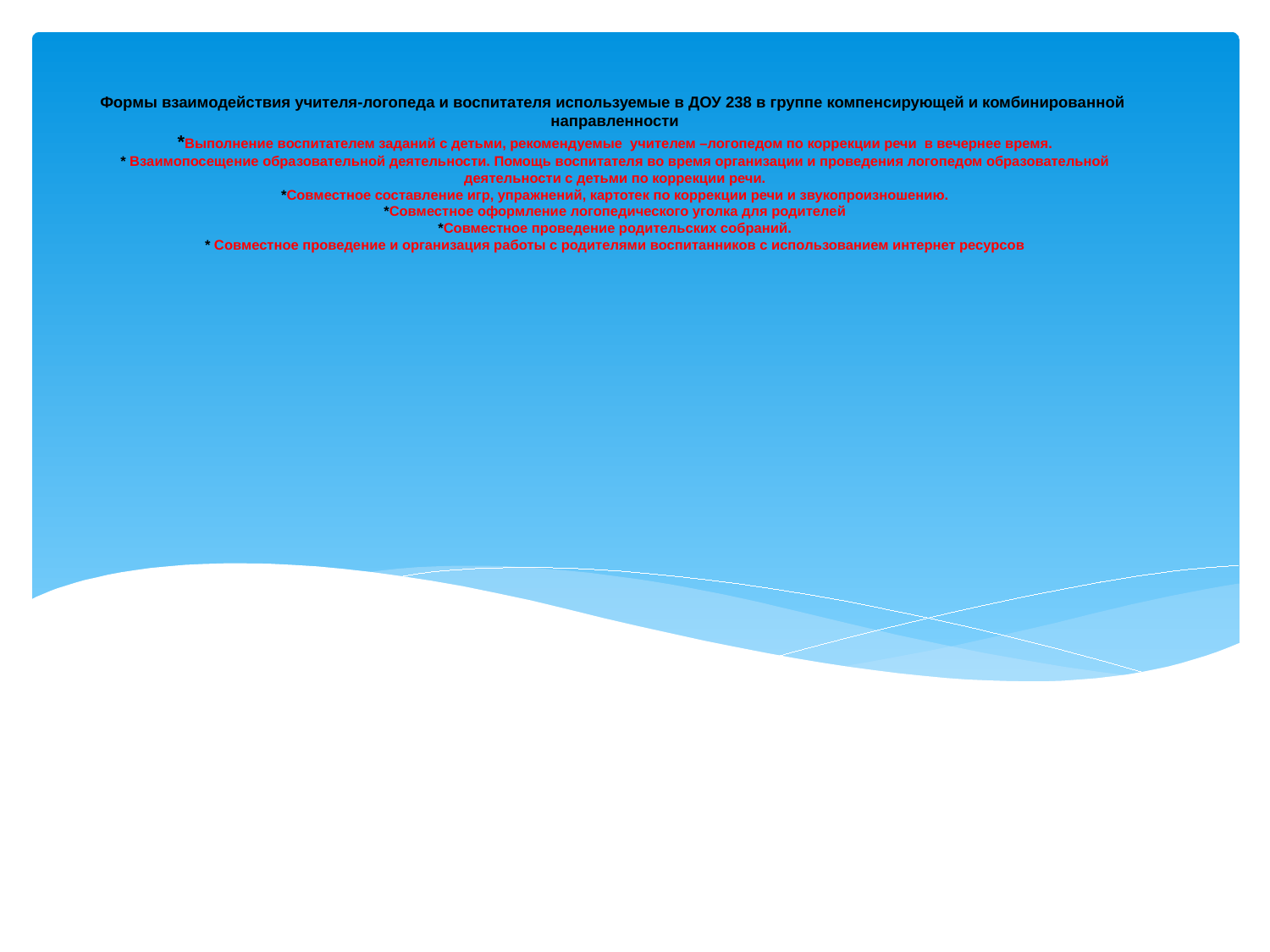

# Формы взаимодействия учителя-логопеда и воспитателя используемые в ДОУ 238 в группе компенсирующей и комбинированной  направленности *Выполнение воспитателем заданий с детьми, рекомендуемые  учителем –логопедом по коррекции речи  в вечернее время. * Взаимопосещение образовательной деятельности. Помощь воспитателя во время организации и проведения логопедом образовательной деятельности с детьми по коррекции речи. *Совместное составление игр, упражнений, картотек по коррекции речи и звукопроизношению. *Совместное оформление логопедического уголка для родителей *Совместное проведение родительских собраний. * Совместное проведение и организация работы с родителями воспитанников с использованием интернет ресурсов